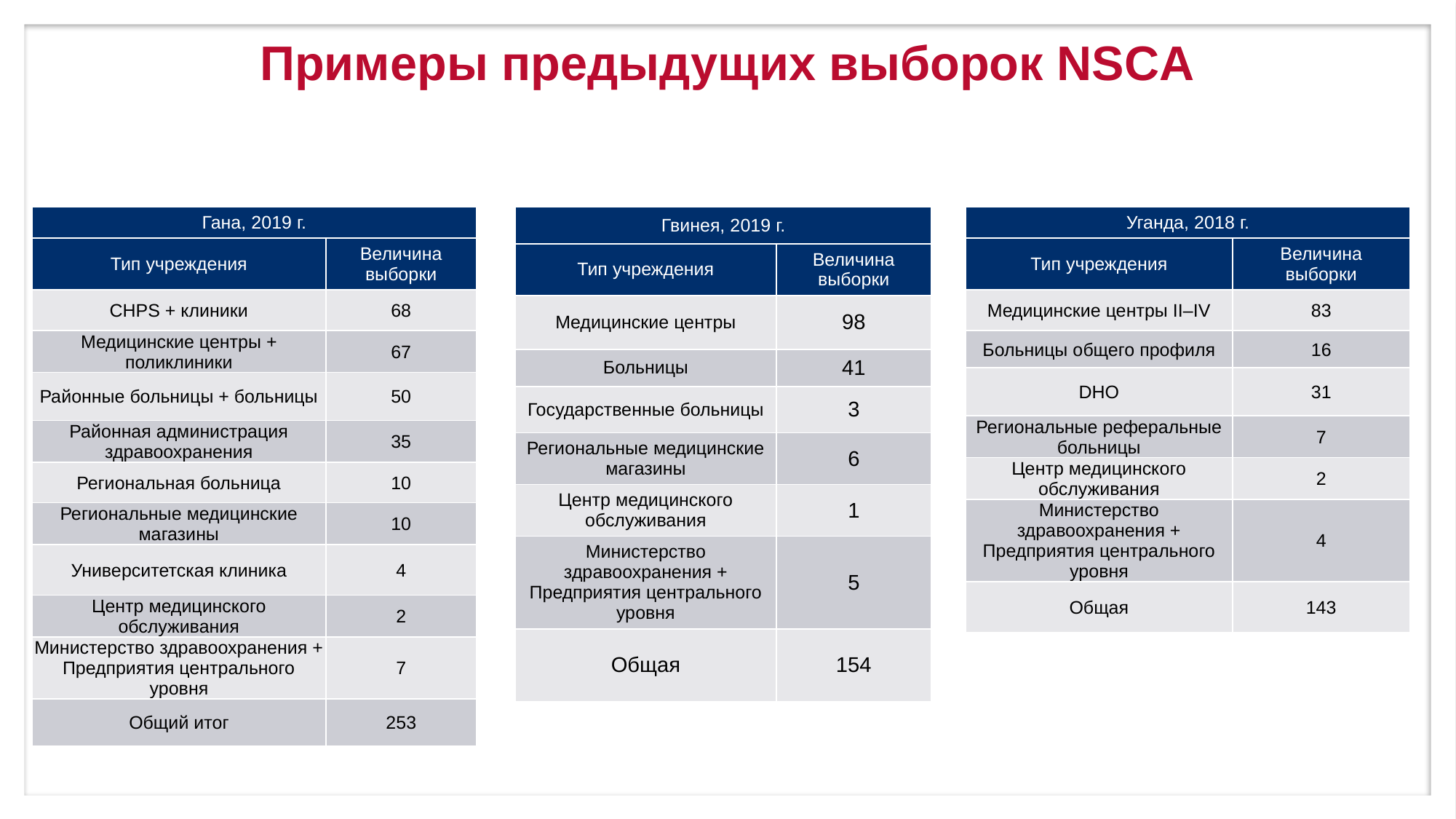

# Примеры предыдущих выборок NSCA
| Гана, 2019 г. |  |
| --- | --- |
| Тип учреждения | Величина выборки |
| CHPS + клиники | 68 |
| Медицинские центры + поликлиники | 67 |
| Районные больницы + больницы | 50 |
| Районная администрация здравоохранения | 35 |
| Региональная больница | 10 |
| Региональные медицинские магазины | 10 |
| Университетская клиника | 4 |
| Центр медицинского обслуживания | 2 |
| Министерство здравоохранения + Предприятия центрального уровня | 7 |
| Общий итог | 253 |
| Уганда, 2018 г. |  |
| --- | --- |
| Тип учреждения | Величина выборки |
| Медицинские центры II–IV | 83 |
| Больницы общего профиля | 16 |
| DHO | 31 |
| Региональные реферальные больницы | 7 |
| Центр медицинского обслуживания | 2 |
| Министерство здравоохранения + Предприятия центрального уровня | 4 |
| Общая | 143 |
| Гвинея, 2019 г. |  |
| --- | --- |
| Тип учреждения | Величина выборки |
| Медицинские центры | 98 |
| Больницы | 41 |
| Государственные больницы | 3 |
| Региональные медицинские магазины | 6 |
| Центр медицинского обслуживания | 1 |
| Министерство здравоохранения + Предприятия центрального уровня | 5 |
| Общая | 154 |